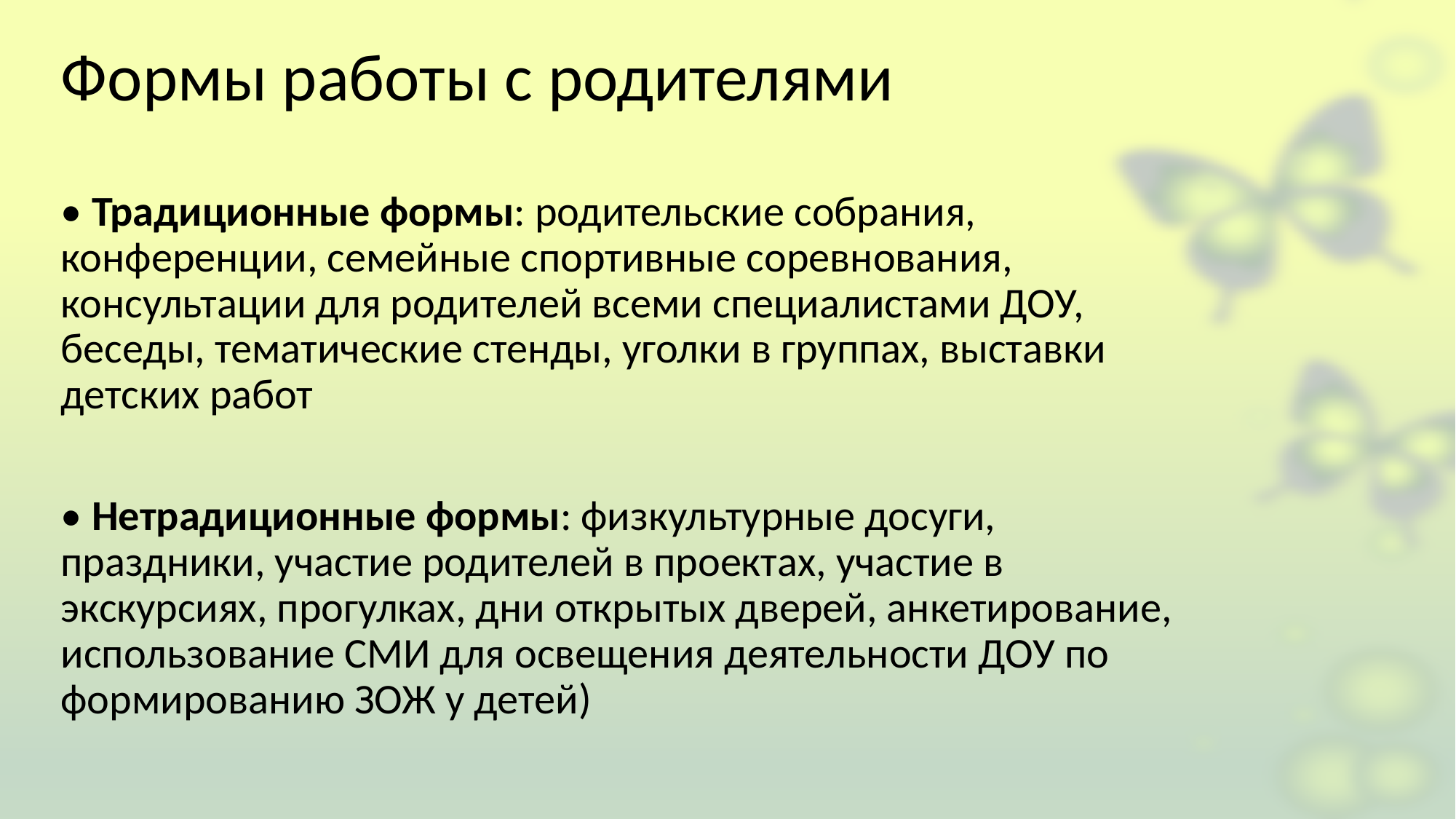

# Формы работы с родителями
• Традиционные формы: родительские собрания, конференции, семейные спортивные соревнования, консультации для родителей всеми специалистами ДОУ, беседы, тематические стенды, уголки в группах, выставки детских работ

• Нетрадиционные формы: физкультурные досуги, праздники, участие родителей в проектах, участие в экскурсиях, прогулках, дни открытых дверей, анкетирование, использование СМИ для освещения деятельности ДОУ по формированию ЗОЖ у детей)